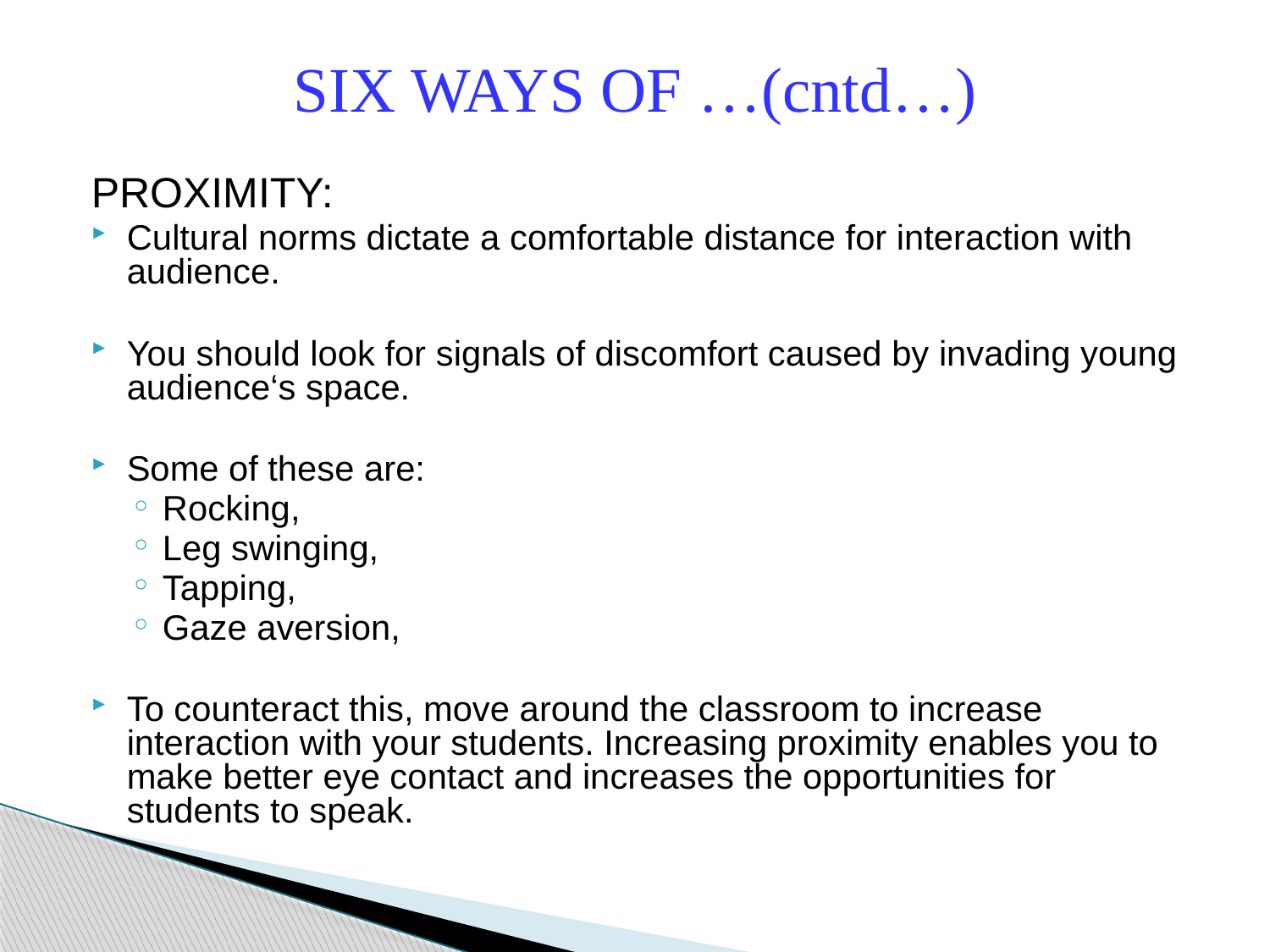

SIX WAYS OF …(cntd…)
PROXIMITY:
Cultural norms dictate a comfortable distance for interaction with audience.

You should look for signals of discomfort caused by invading young audience‘s space.

Some of these are:
Rocking,
Leg swinging,
Tapping,
Gaze aversion,

To counteract this, move around the classroom to increase interaction with your students. Increasing proximity enables you to make better eye contact and increases the opportunities for students to speak.